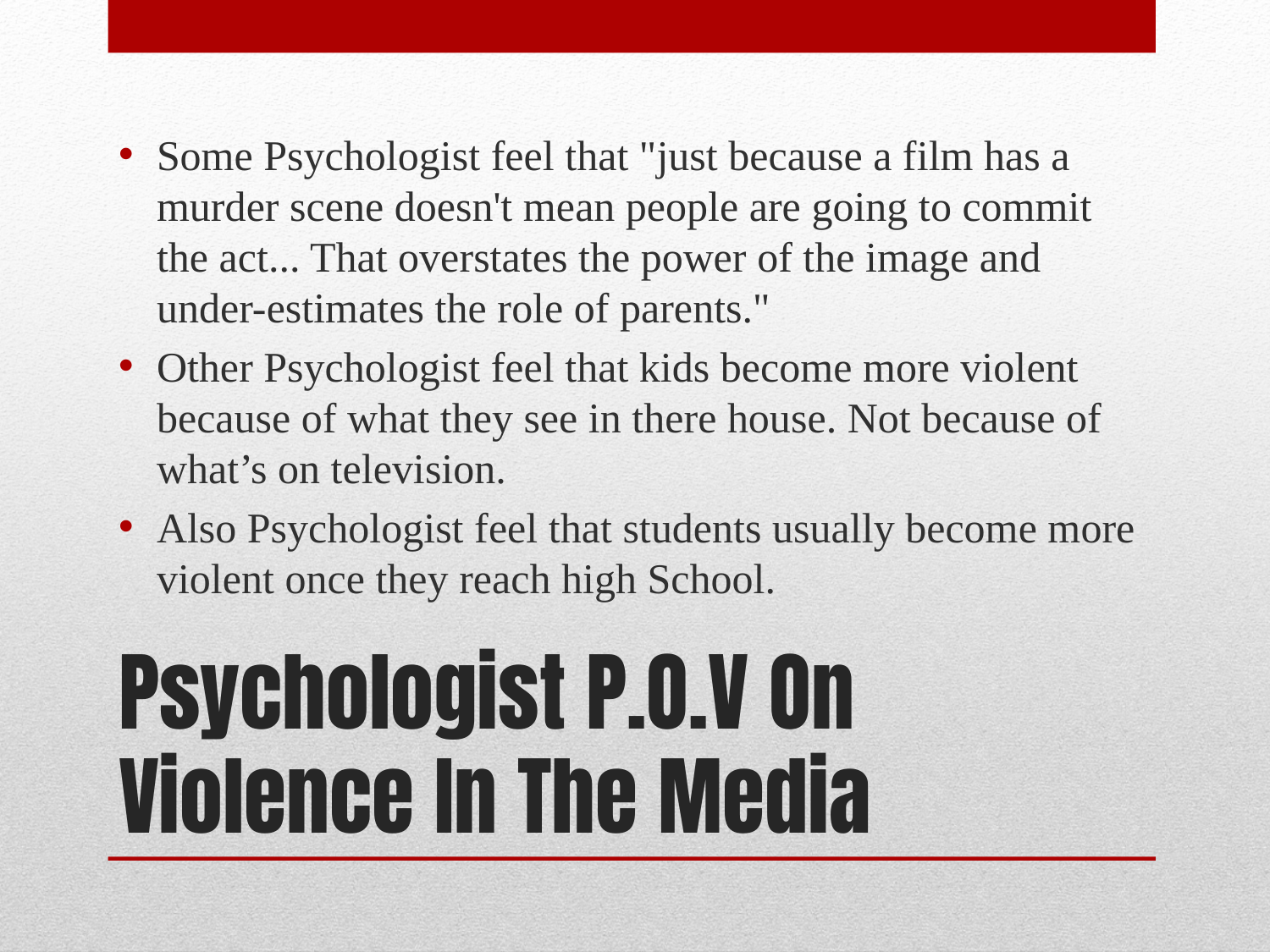

Some Psychologist feel that "just because a film has a murder scene doesn't mean people are going to commit the act... That overstates the power of the image and under-estimates the role of parents."
Other Psychologist feel that kids become more violent because of what they see in there house. Not because of what’s on television.
Also Psychologist feel that students usually become more violent once they reach high School.
# Psychologist P.O.V On Violence In The Media